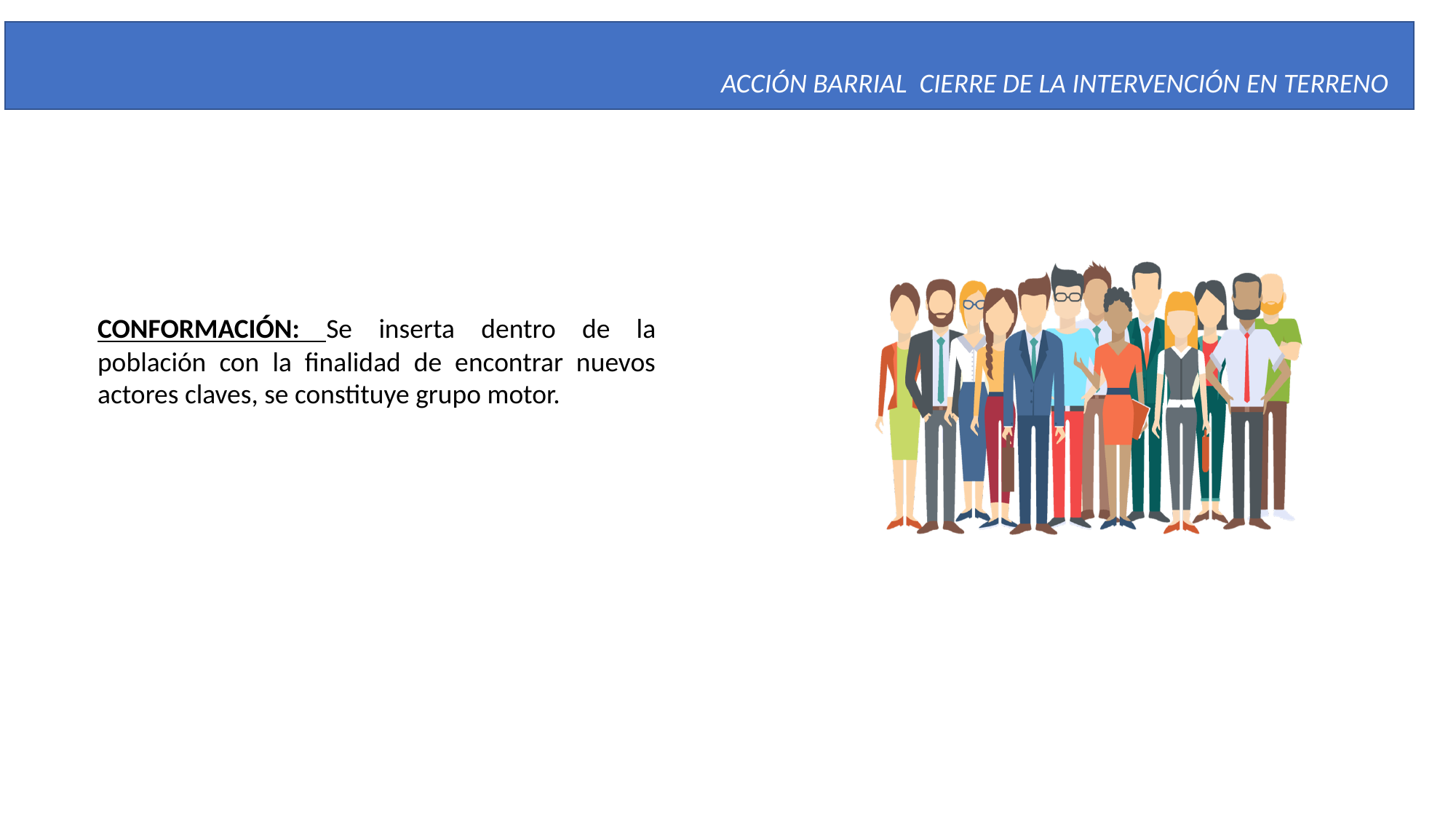

ACCIÓN BARRIAL  CIERRE DE LA INTERVENCIÓN EN TERRENO

CONFORMACIÓN: Se inserta dentro de la población con la finalidad de encontrar nuevos actores claves, se constituye grupo motor.